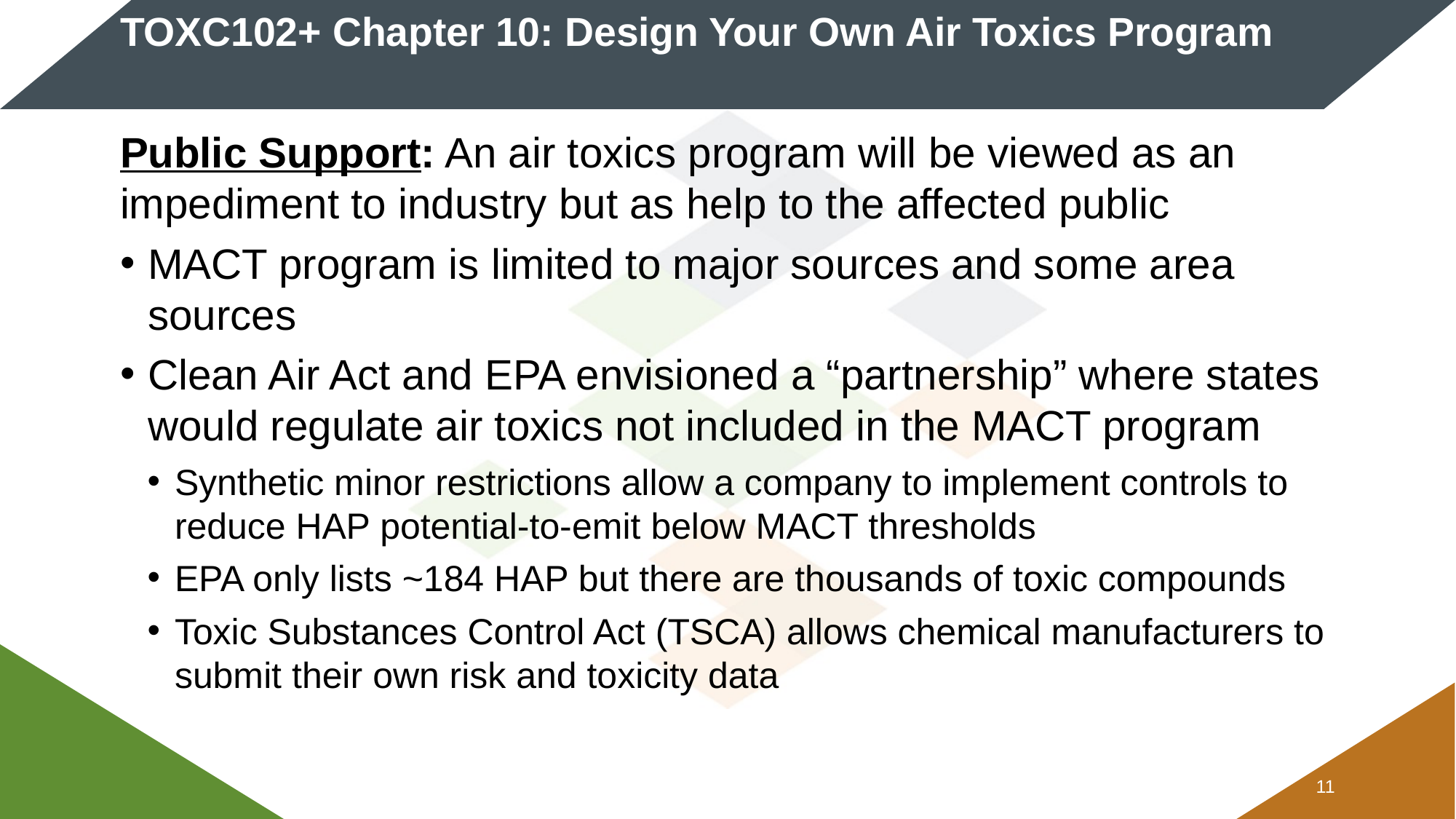

# TOXC102+ Chapter 10: Design Your Own Air Toxics Program
Public Support: An air toxics program will be viewed as an impediment to industry but as help to the affected public
MACT program is limited to major sources and some area sources
Clean Air Act and EPA envisioned a “partnership” where states would regulate air toxics not included in the MACT program
Synthetic minor restrictions allow a company to implement controls to reduce HAP potential-to-emit below MACT thresholds
EPA only lists ~184 HAP but there are thousands of toxic compounds
Toxic Substances Control Act (TSCA) allows chemical manufacturers to submit their own risk and toxicity data

11